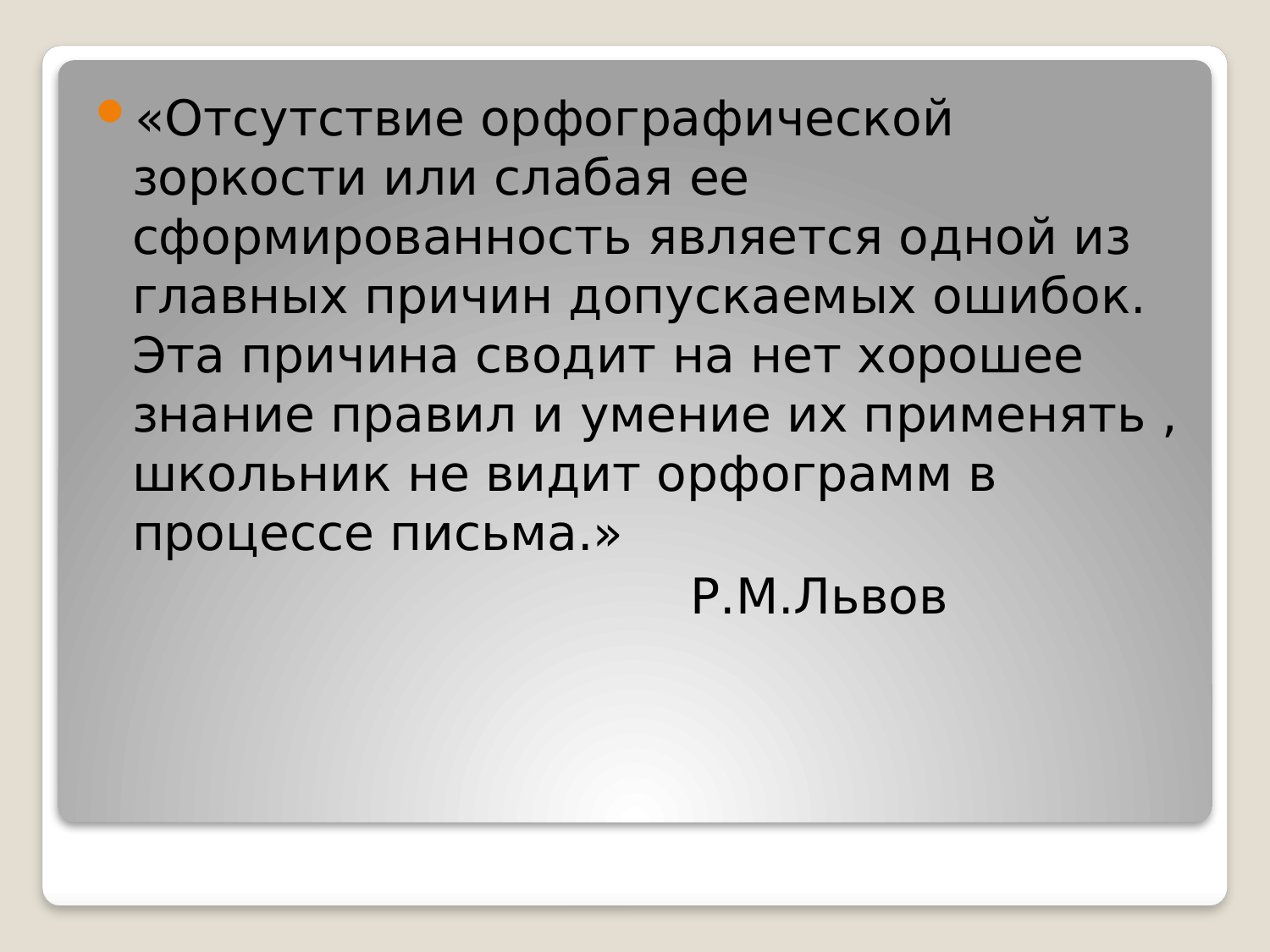

«Отсутствие орфографической зоркости или слабая ее сформированность является одной из главных причин допускаемых ошибок. Эта причина сводит на нет хорошее знание правил и умение их применять , школьник не видит орфограмм в процессе письма.»
                                      Р.М.Львов
#